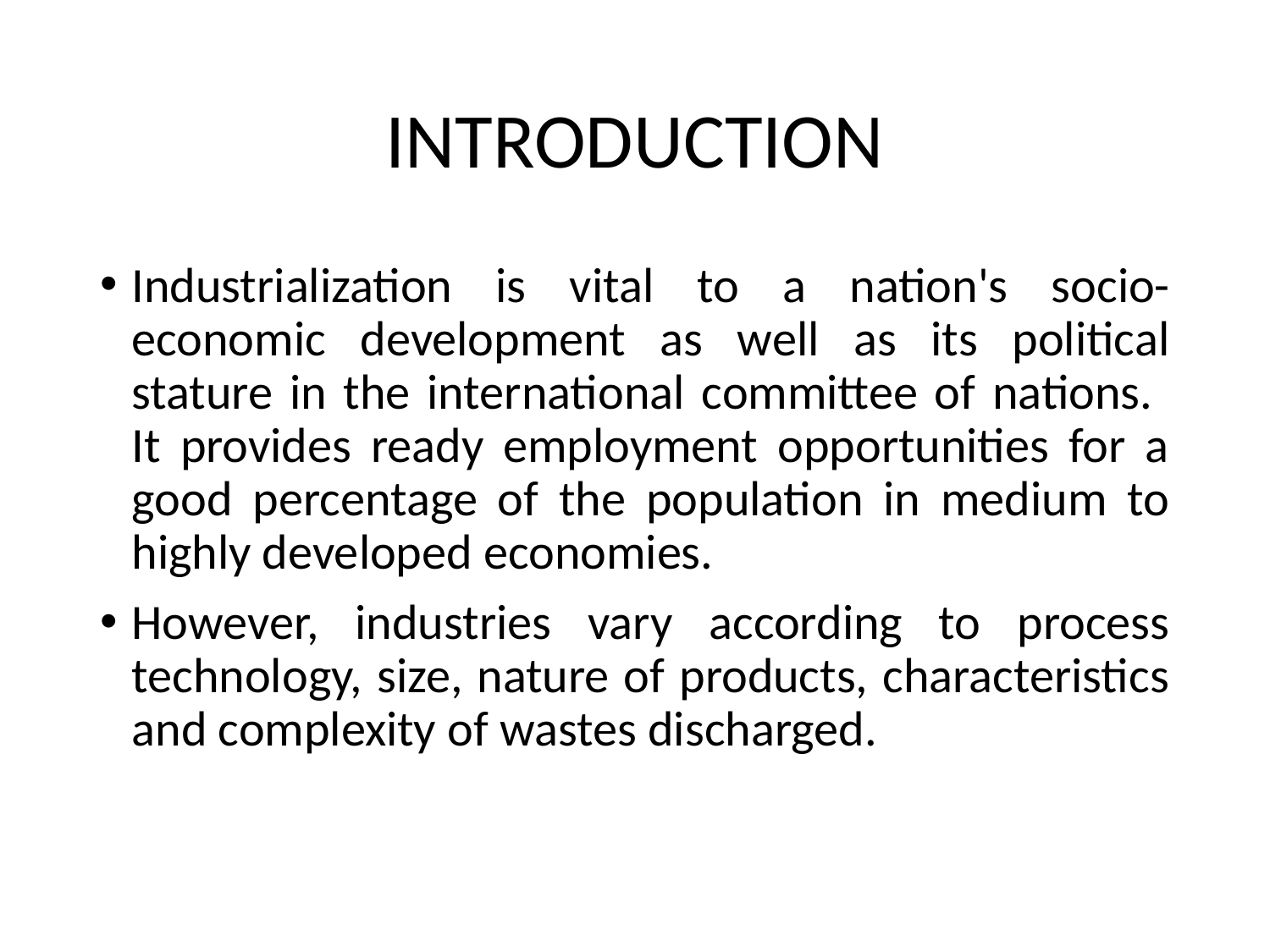

# INTRODUCTION
Industrialization is vital to a nation's socio-economic development as well as its political stature in the international committee of nations.  It provides ready employment opportunities for a good percentage of the population in medium to highly developed economies.
However, industries vary according to process technology, size, nature of products, characteristics and complexity of wastes discharged.